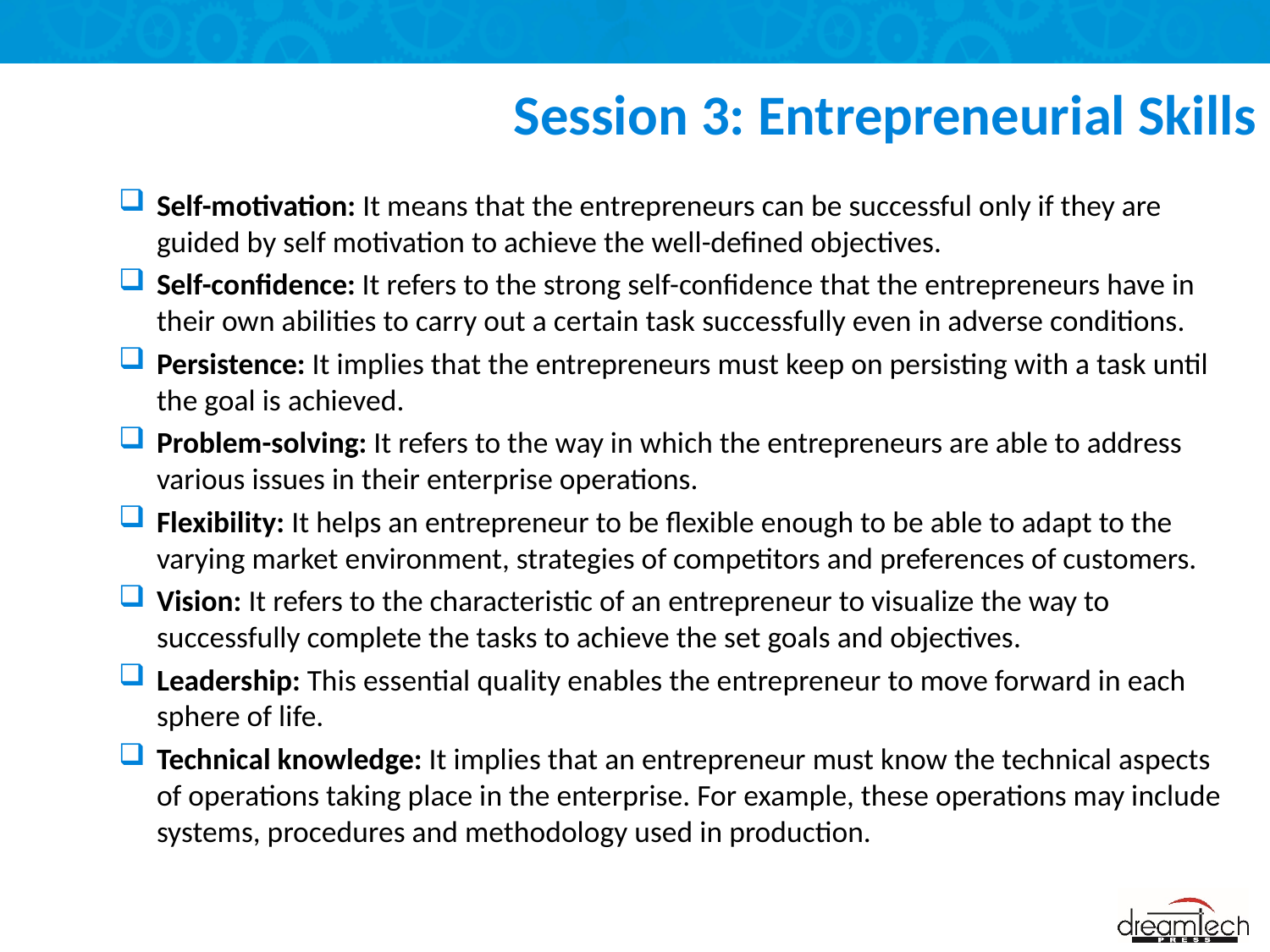

# Session 3: Entrepreneurial Skills
Self-motivation: It means that the entrepreneurs can be successful only if they are guided by self motivation to achieve the well-defined objectives.
Self-confidence: It refers to the strong self-confidence that the entrepreneurs have in their own abilities to carry out a certain task successfully even in adverse conditions.
Persistence: It implies that the entrepreneurs must keep on persisting with a task until the goal is achieved.
Problem-solving: It refers to the way in which the entrepreneurs are able to address various issues in their enterprise operations.
Flexibility: It helps an entrepreneur to be flexible enough to be able to adapt to the varying market environment, strategies of competitors and preferences of customers.
Vision: It refers to the characteristic of an entrepreneur to visualize the way to successfully complete the tasks to achieve the set goals and objectives.
Leadership: This essential quality enables the entrepreneur to move forward in each sphere of life.
Technical knowledge: It implies that an entrepreneur must know the technical aspects of operations taking place in the enterprise. For example, these operations may include systems, procedures and methodology used in production.